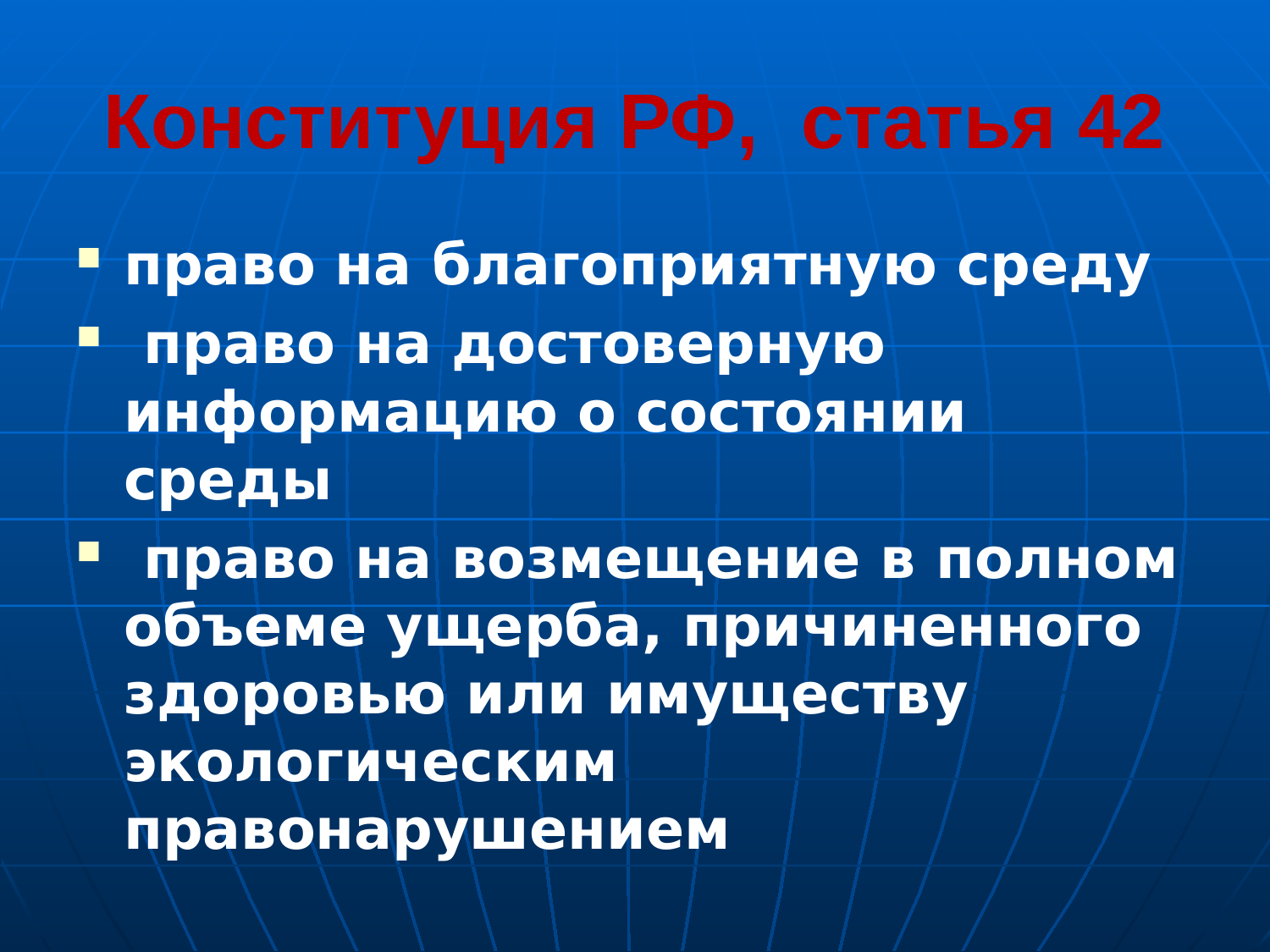

# Конституция РФ,  статья 42
право на благоприятную среду
 право на достоверную информацию о состоянии среды
 право на возмещение в полном объеме ущерба, причиненного здоровью или имуществу экологическим правонарушением